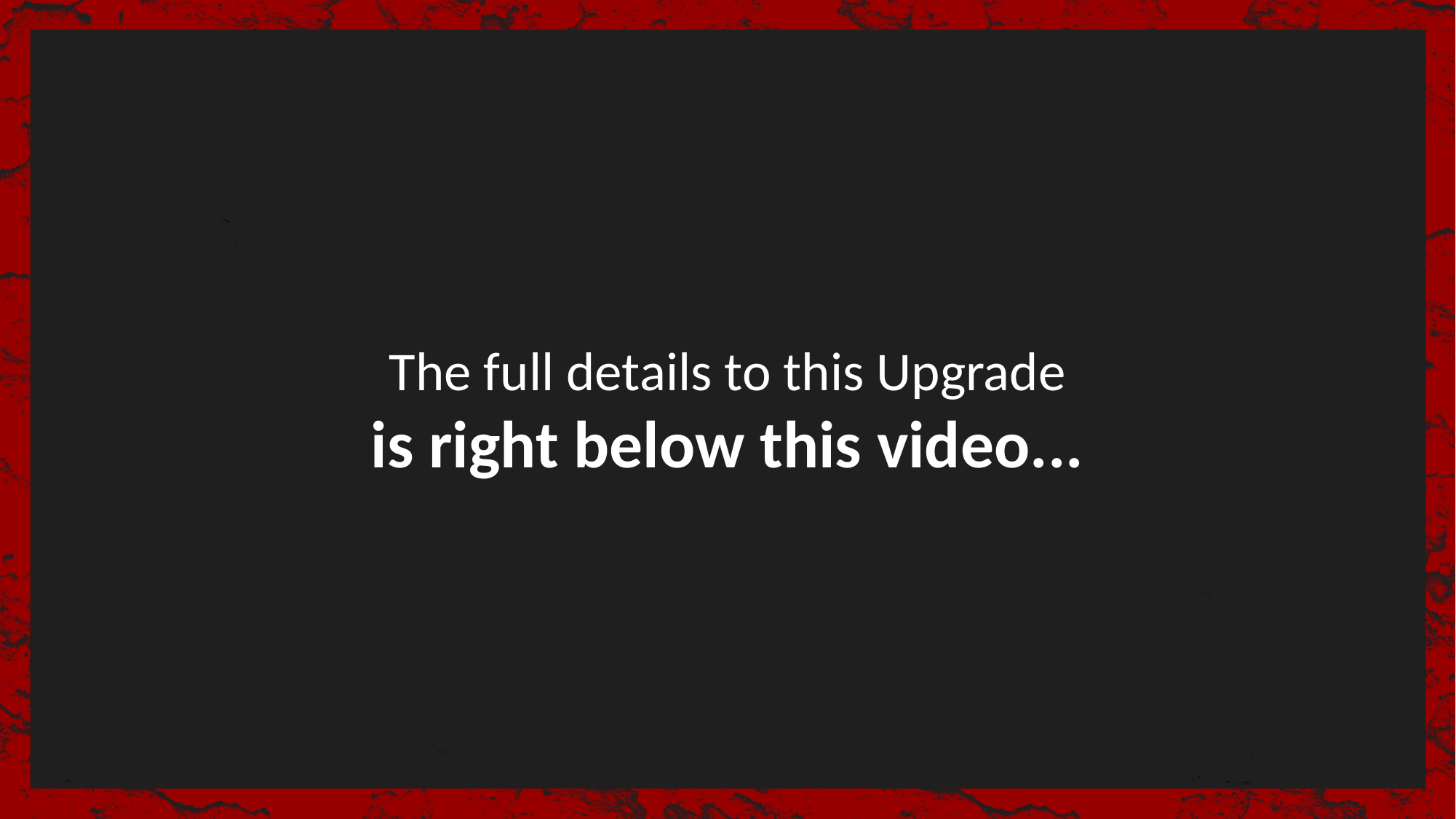

The full details to this Upgrade
is right below this video...